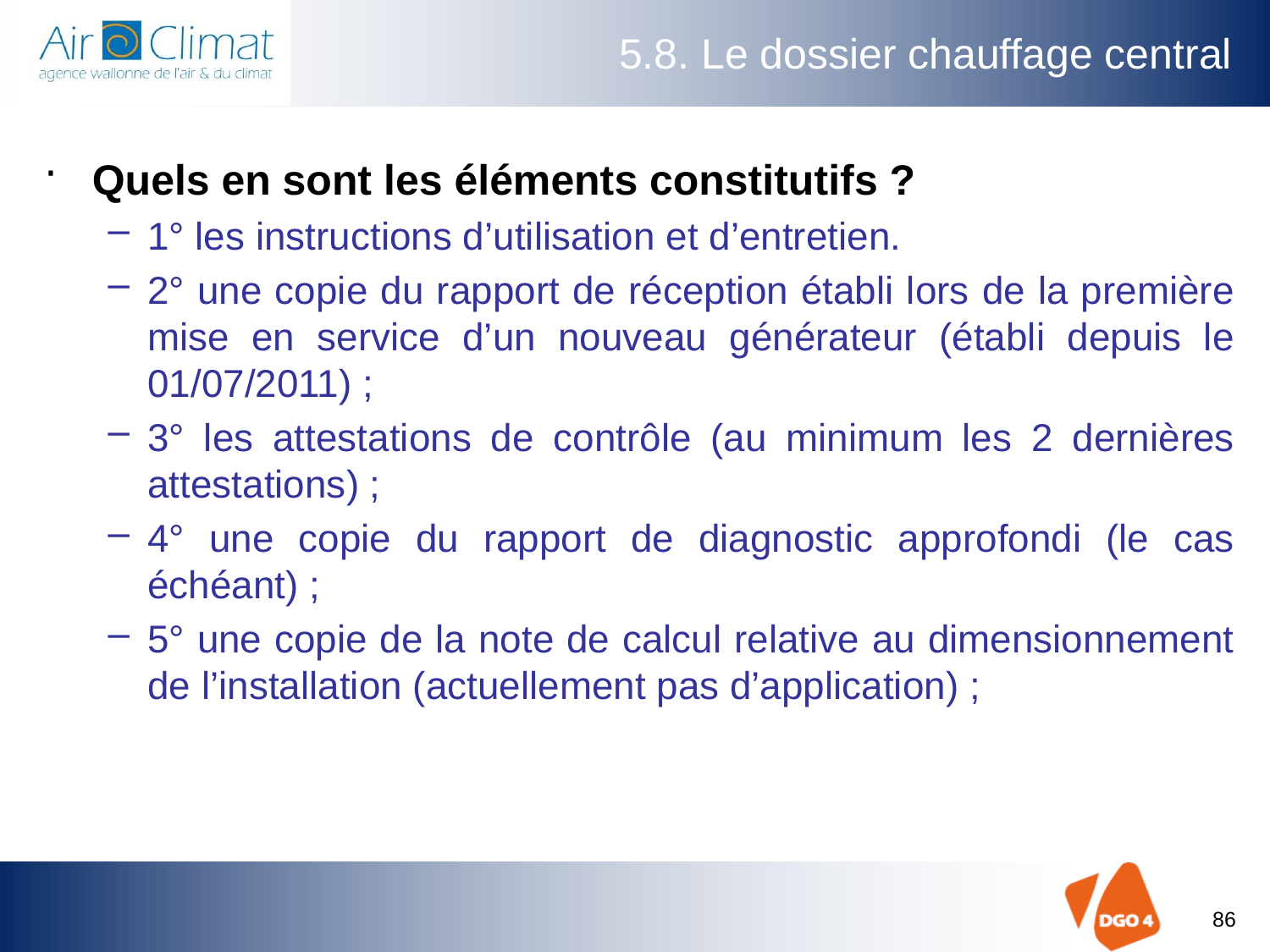

# 5.8. Le dossier chauffage central
Quels en sont les éléments constitutifs ?
1° les instructions d’utilisation et d’entretien.
2° une copie du rapport de réception établi lors de la première mise en service d’un nouveau générateur (établi depuis le 01/07/2011) ;
3° les attestations de contrôle (au minimum les 2 dernières attestations) ;
4° une copie du rapport de diagnostic approfondi (le cas échéant) ;
5° une copie de la note de calcul relative au dimensionnement de l’installation (actuellement pas d’application) ;

86